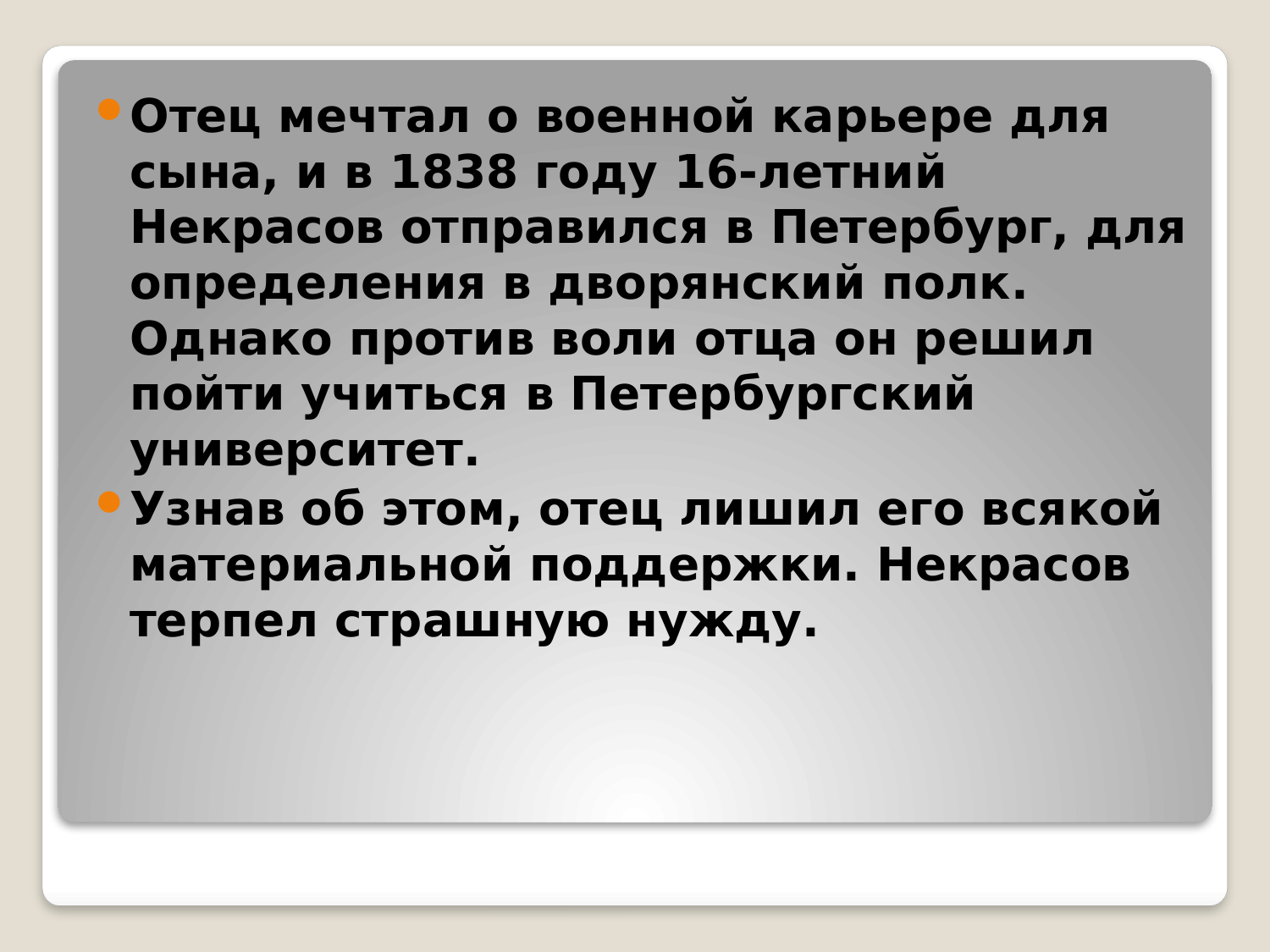

Отец мечтал о военной карьере для сына, и в 1838 году 16-летний Некрасов отправился в Петербург, для определения в дворянский полк. Однако против воли отца он решил пойти учиться в Петербургский университет.
Узнав об этом, отец лишил его всякой материальной поддержки. Некрасов терпел страшную нужду.